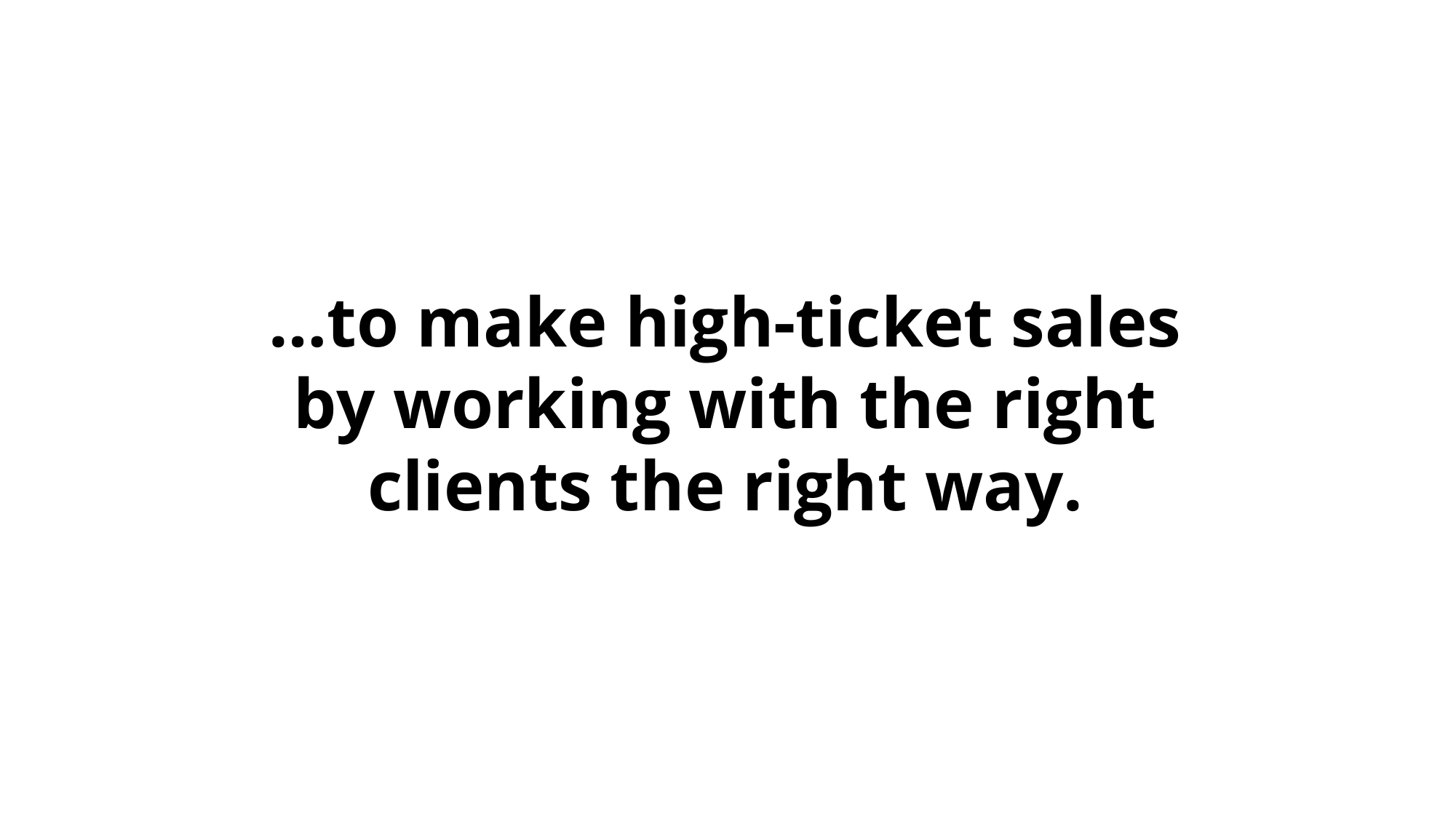

…to make high-ticket sales by working with the right clients the right way.